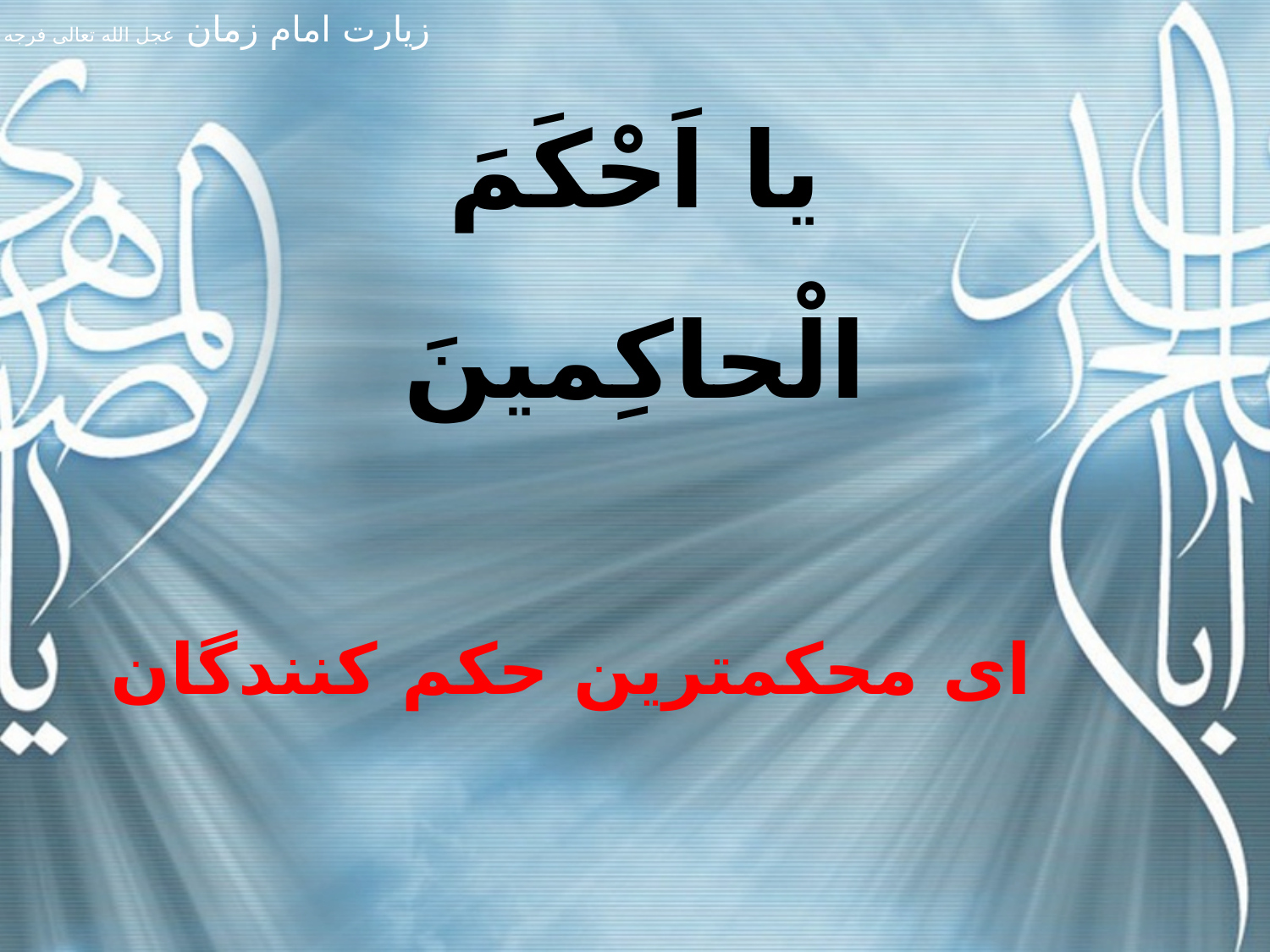

يا اَحْکَمَ الْحاکِمينَ
اى محکمترين حکم کنندگان